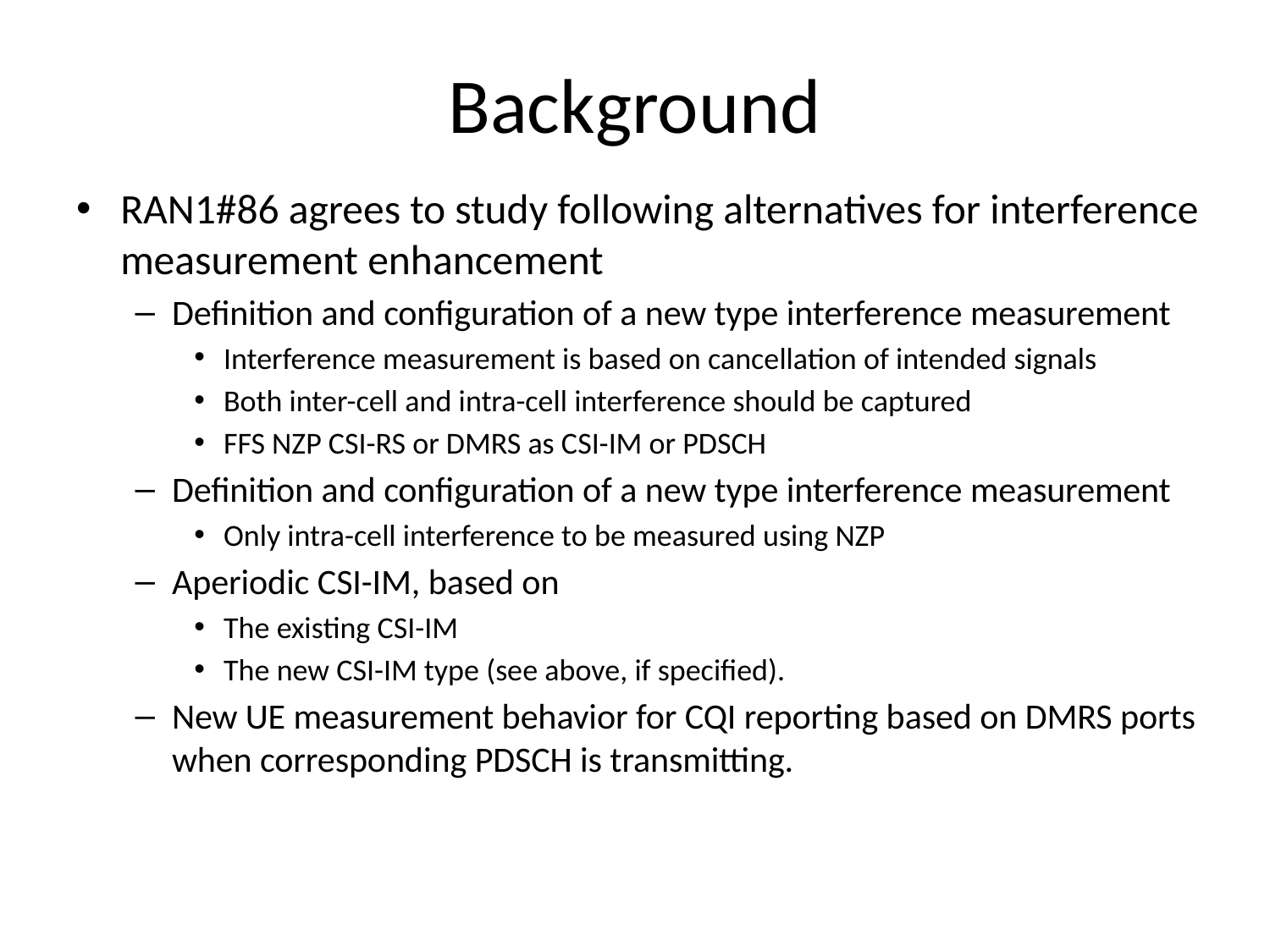

# Background
RAN1#86 agrees to study following alternatives for interference measurement enhancement
Definition and configuration of a new type interference measurement
Interference measurement is based on cancellation of intended signals
Both inter-cell and intra-cell interference should be captured
FFS NZP CSI-RS or DMRS as CSI-IM or PDSCH
Definition and configuration of a new type interference measurement
Only intra-cell interference to be measured using NZP
Aperiodic CSI-IM, based on
The existing CSI-IM
The new CSI-IM type (see above, if specified).
New UE measurement behavior for CQI reporting based on DMRS ports when corresponding PDSCH is transmitting.